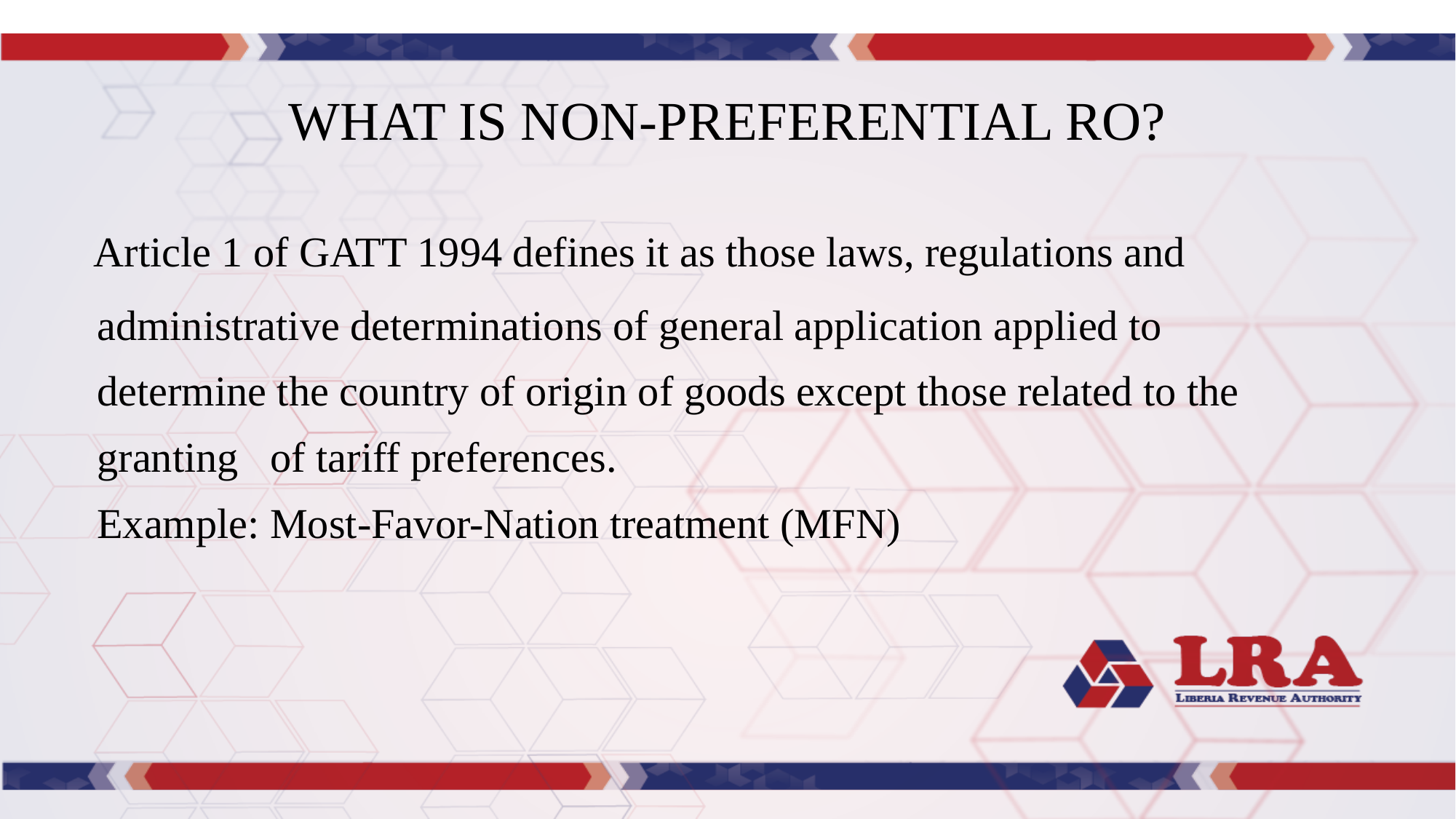

# WHAT IS NON-PREFERENTIAL RO?
 Article 1 of GATT 1994 defines it as those laws, regulations and
  administrative determinations of general application applied to
  determine the country of origin of goods except those related to the
  granting   of tariff preferences.
  Example: Most-Favor-Nation treatment (MFN)